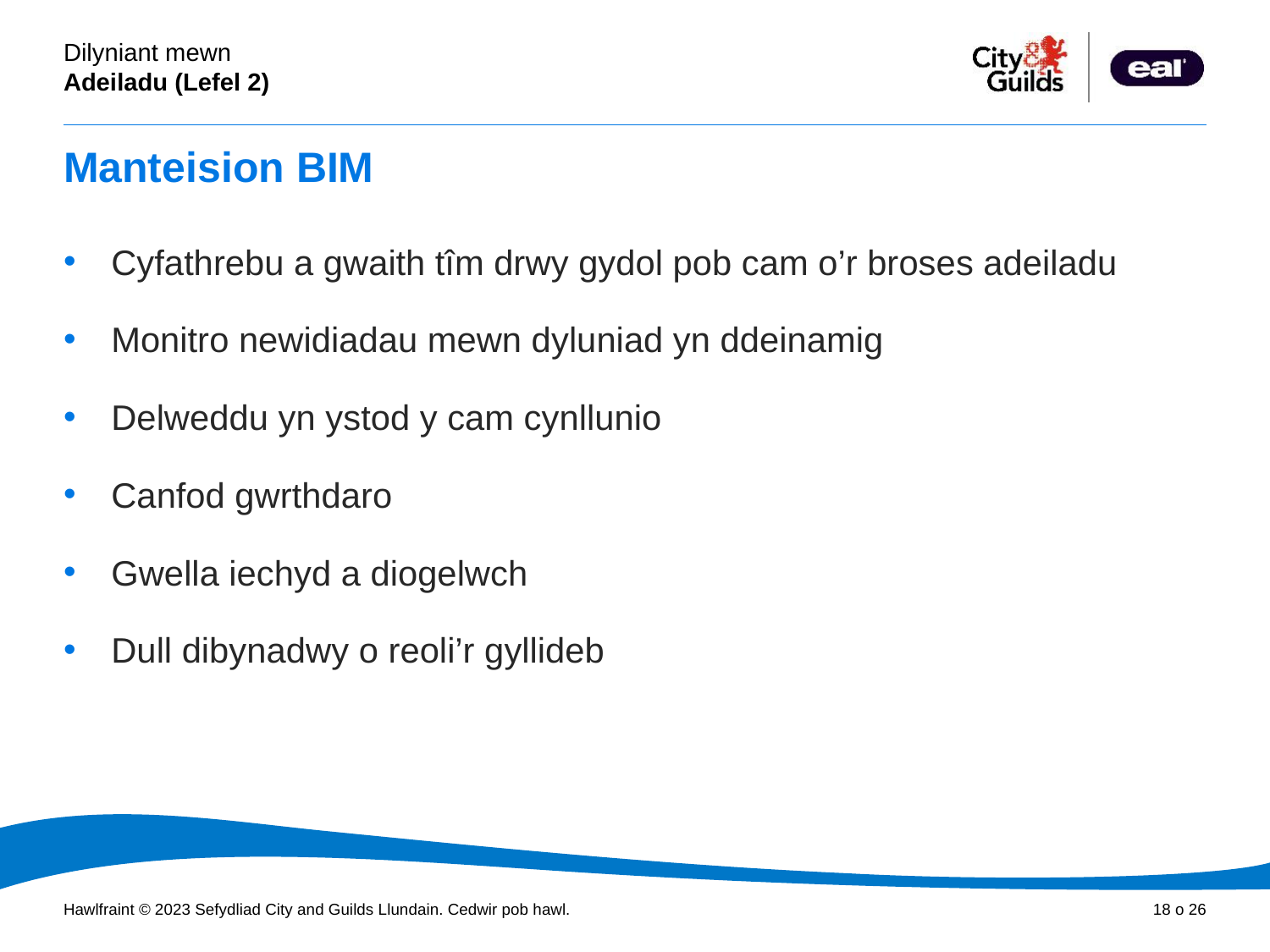

# Manteision BIM
Cyfathrebu a gwaith tîm drwy gydol pob cam o’r broses adeiladu
Monitro newidiadau mewn dyluniad yn ddeinamig
Delweddu yn ystod y cam cynllunio
Canfod gwrthdaro
Gwella iechyd a diogelwch
Dull dibynadwy o reoli’r gyllideb